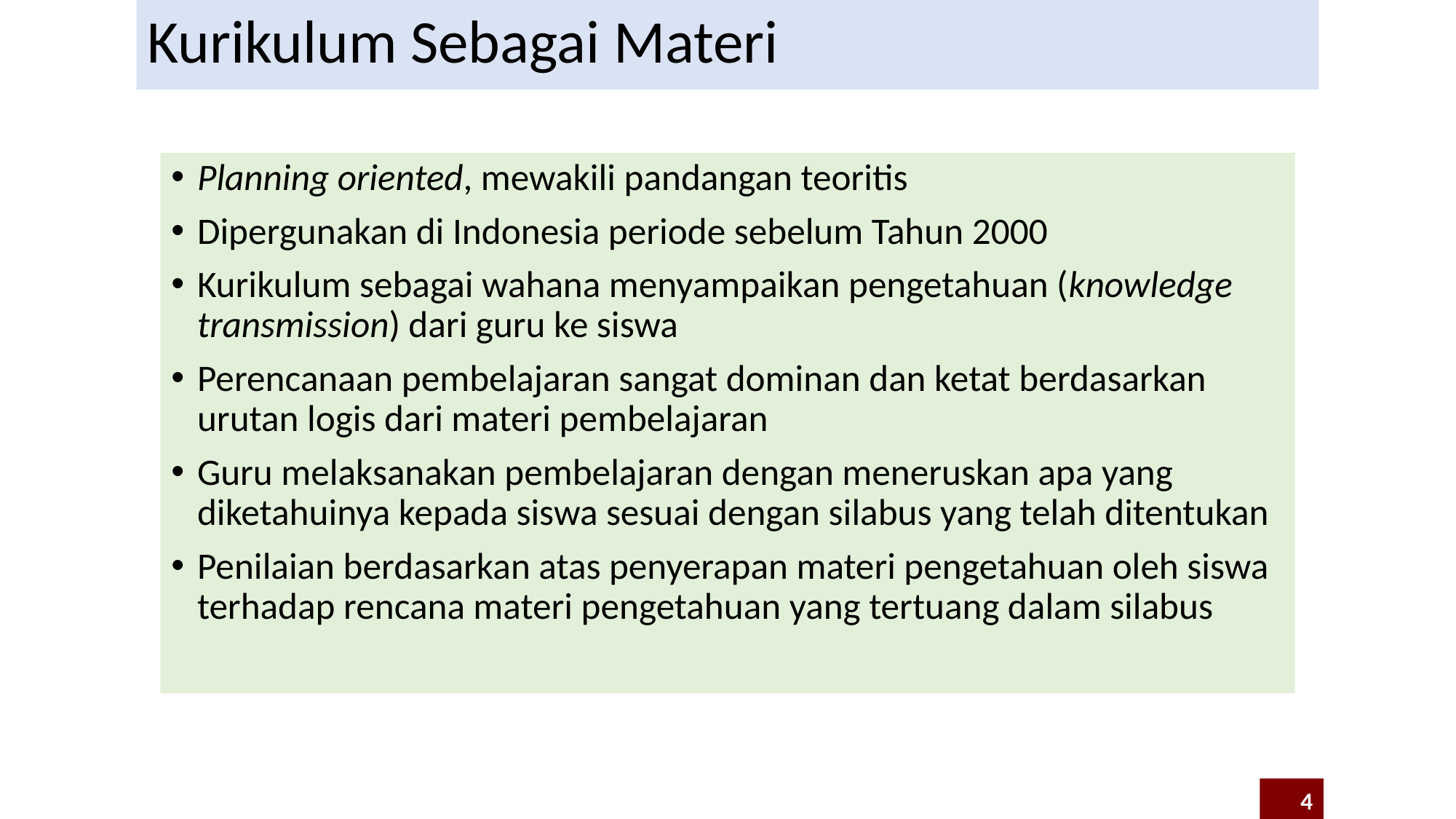

# Kurikulum Sebagai Materi
Planning oriented, mewakili pandangan teoritis
Dipergunakan di Indonesia periode sebelum Tahun 2000
Kurikulum sebagai wahana menyampaikan pengetahuan (knowledge transmission) dari guru ke siswa
Perencanaan pembelajaran sangat dominan dan ketat berdasarkan urutan logis dari materi pembelajaran
Guru melaksanakan pembelajaran dengan meneruskan apa yang diketahuinya kepada siswa sesuai dengan silabus yang telah ditentukan
Penilaian berdasarkan atas penyerapan materi pengetahuan oleh siswa terhadap rencana materi pengetahuan yang tertuang dalam silabus
4